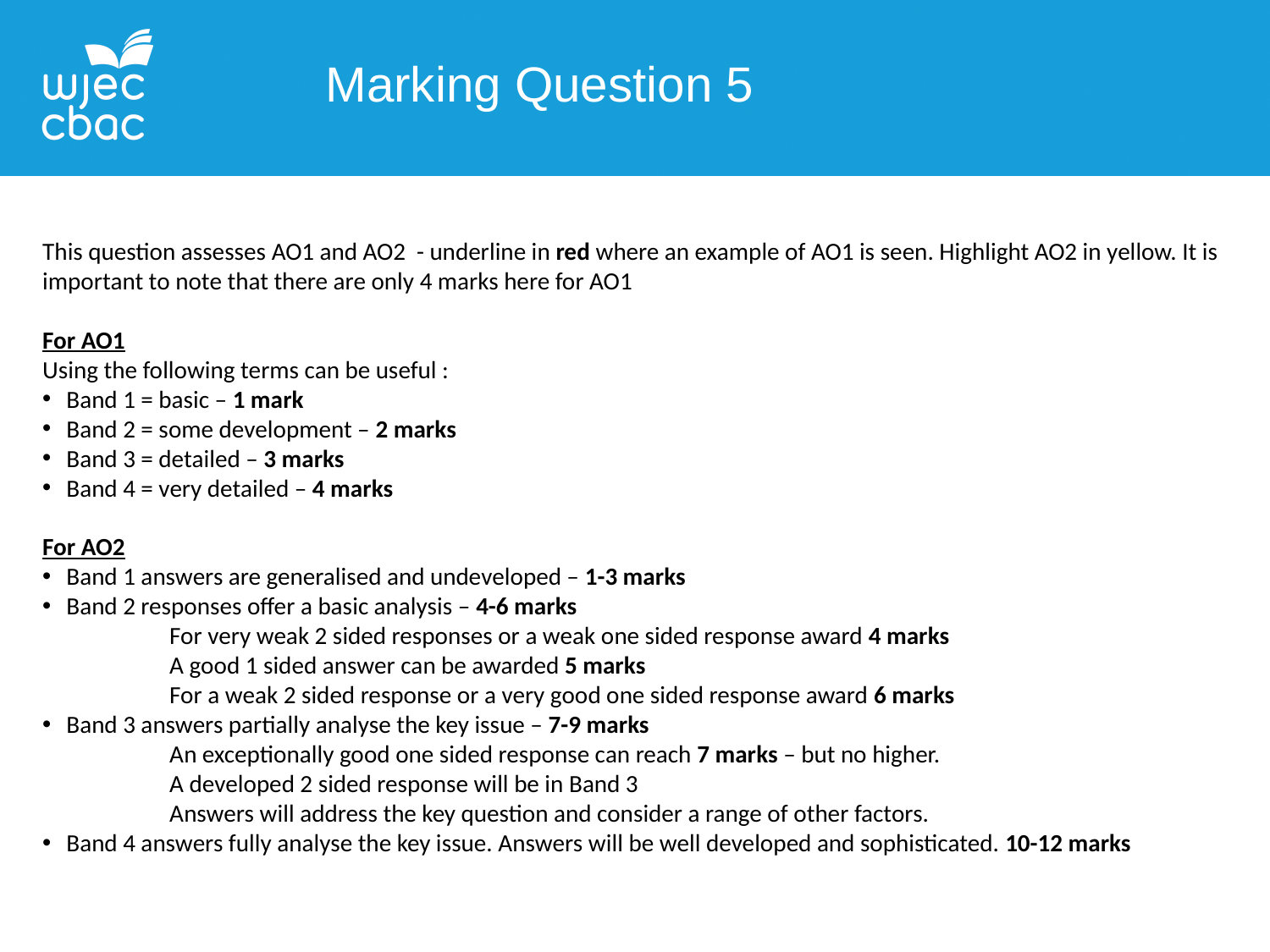

Marking Question 5

This question assesses AO1 and AO2  - underline in red where an example of AO1 is seen. Highlight AO2 in yellow. It is important to note that there are only 4 marks here for AO1

For AO1
Using the following terms can be useful :
Band 1 = basic – 1 mark
Band 2 = some development – 2 marks
Band 3 = detailed – 3 marks
Band 4 = very detailed – 4 marks

For AO2
Band 1 answers are generalised and undeveloped – 1-3 marks
Band 2 responses offer a basic analysis – 4-6 marks
	For very weak 2 sided responses or a weak one sided response award 4 marks
	A good 1 sided answer can be awarded 5 marks
	For a weak 2 sided response or a very good one sided response award 6 marks
Band 3 answers partially analyse the key issue – 7-9 marks
	An exceptionally good one sided response can reach 7 marks – but no higher.
	A developed 2 sided response will be in Band 3
	Answers will address the key question and consider a range of other factors.
Band 4 answers fully analyse the key issue. Answers will be well developed and sophisticated. 10-12 marks